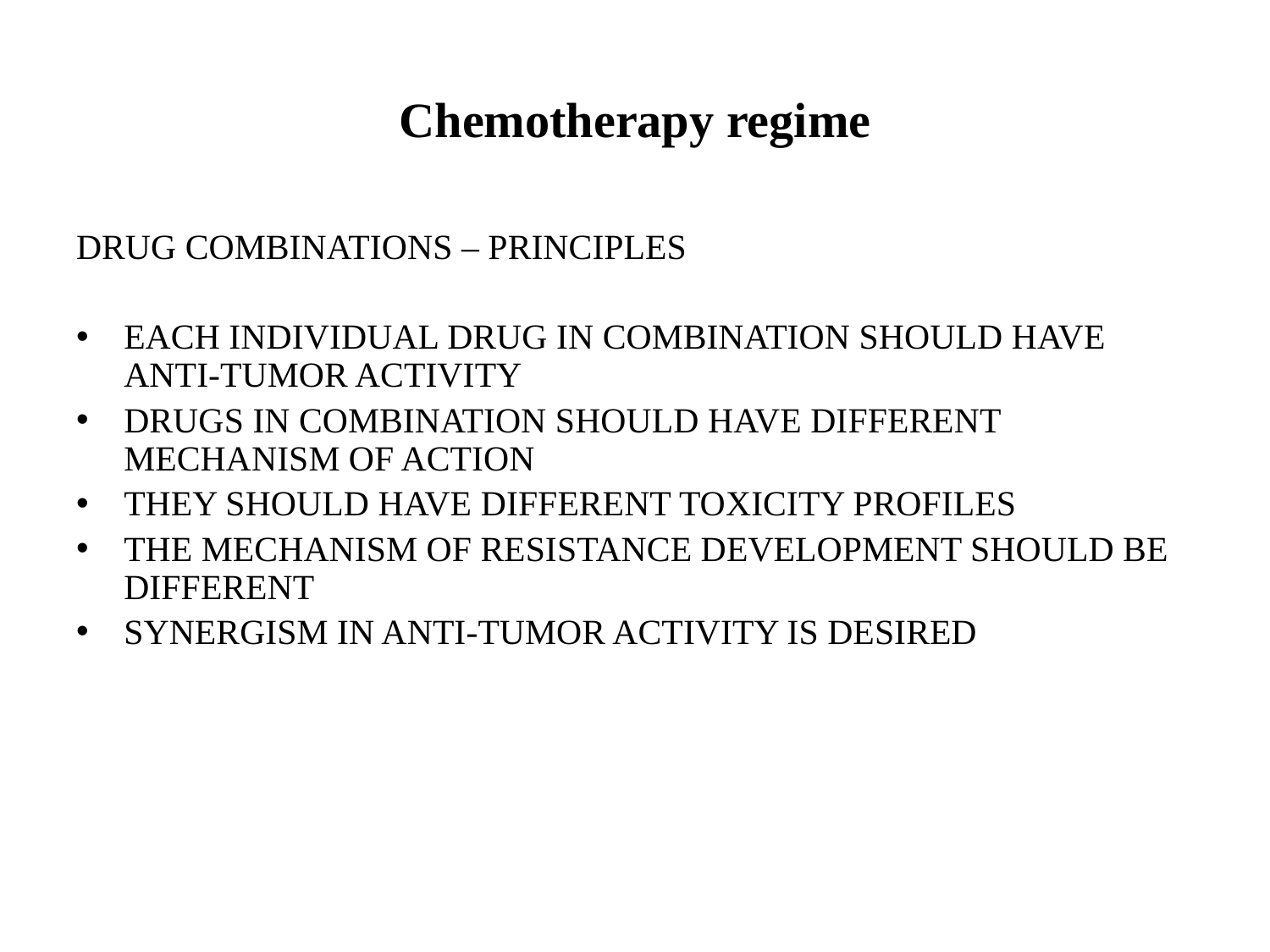

# Chemotherapy regime
DRUG COMBINATIONS – PRINCIPLES

EACH INDIVIDUAL DRUG IN COMBINATION SHOULD HAVE ANTI-TUMOR ACTIVITY
DRUGS IN COMBINATION SHOULD HAVE DIFFERENT MECHANISM OF ACTION
THEY SHOULD HAVE DIFFERENT TOXICITY PROFILES
THE MECHANISM OF RESISTANCE DEVELOPMENT SHOULD BE DIFFERENT
SYNERGISM IN ANTI-TUMOR ACTIVITY IS DESIRED